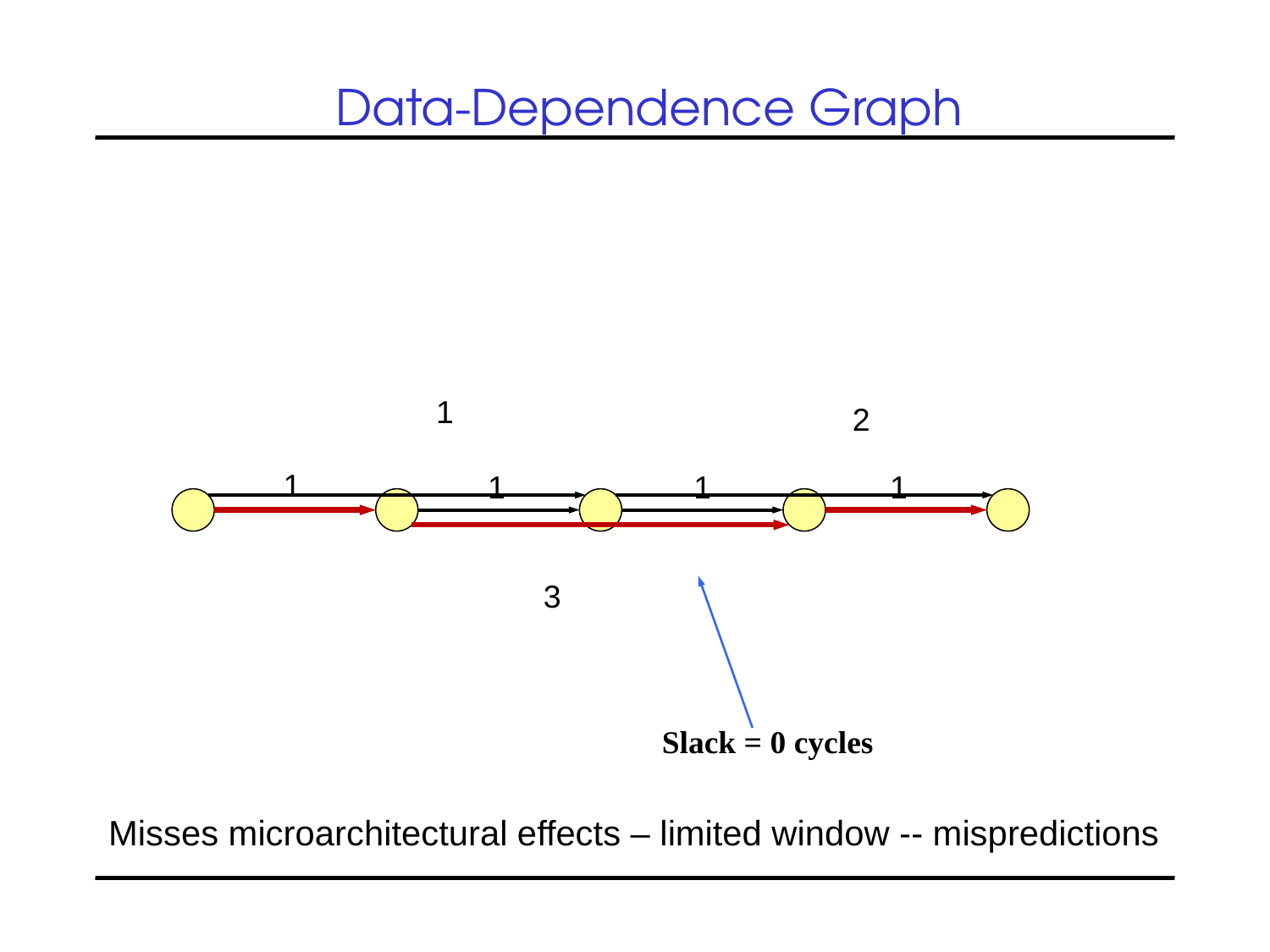

# Data-Dependence Graph

1
2
1
1
1
1

3

Slack = 0 cycles
Misses microarchitectural effects – limited window -- mispredictions